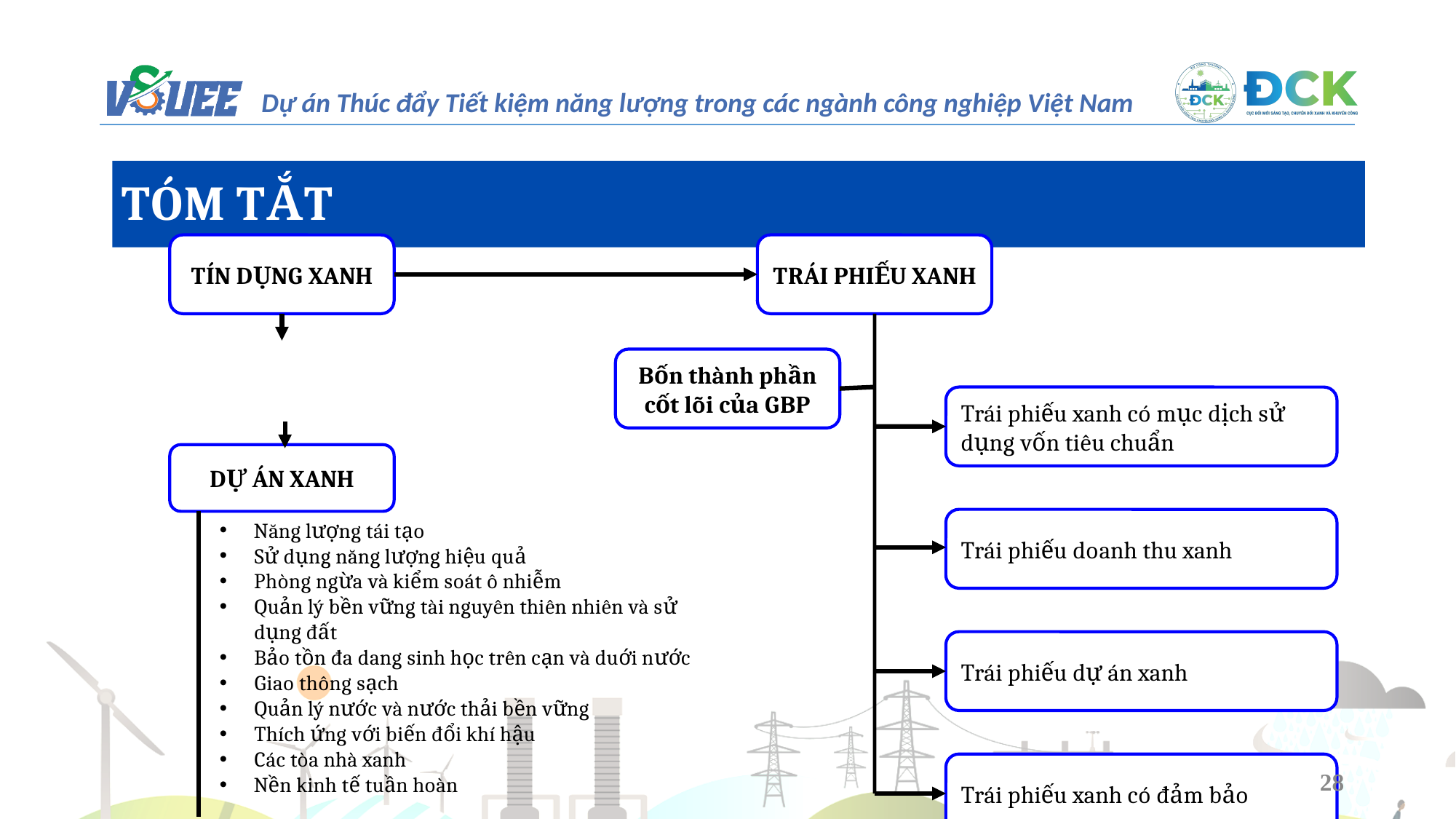

TÓM TẮT
TÍN DỤNG XANH
TRÁI PHIẾU XANH
Bốn thành phần cốt lõi của GBP
Trái phiếu xanh có mục dịch sử dụng vốn tiêu chuẩn
DỰ ÁN XANH
Trái phiếu doanh thu xanh
Năng lượng tái tạo
Sử dụng năng lượng hiệu quả
Phòng ngừa và kiểm soát ô nhiễm
Quản lý bền vững tài nguyên thiên nhiên và sử dụng đất
Bảo tồn đa dang sinh học trên cạn và duới nước
Giao thông sạch
Quản lý nước và nước thải bền vững
Thích ứng với biến đổi khí hậu
Các tòa nhà xanh
Nền kinh tế tuần hoàn
Trái phiếu dự án xanh
Trái phiếu xanh có đảm bảo
28